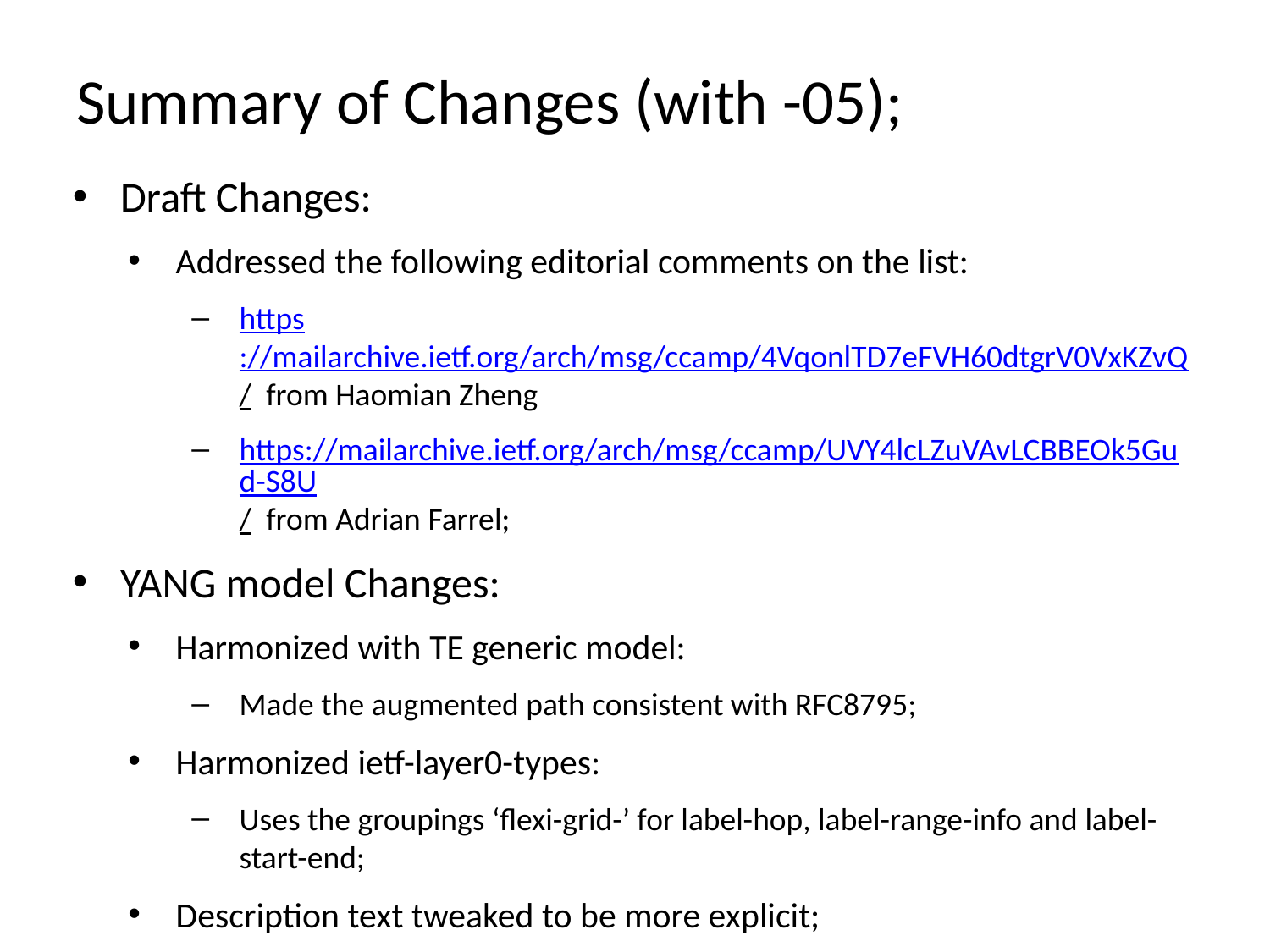

# Summary of Changes (with -05);
Draft Changes:
Addressed the following editorial comments on the list:
https://mailarchive.ietf.org/arch/msg/ccamp/4VqonlTD7eFVH60dtgrV0VxKZvQ/  from Haomian Zheng
https://mailarchive.ietf.org/arch/msg/ccamp/UVY4lcLZuVAvLCBBEOk5Gud-S8U/  from Adrian Farrel;
YANG model Changes:
Harmonized with TE generic model:
Made the augmented path consistent with RFC8795;
Harmonized ietf-layer0-types:
Uses the groupings ‘flexi-grid-’ for label-hop, label-range-info and label-start-end;
Description text tweaked to be more explicit;